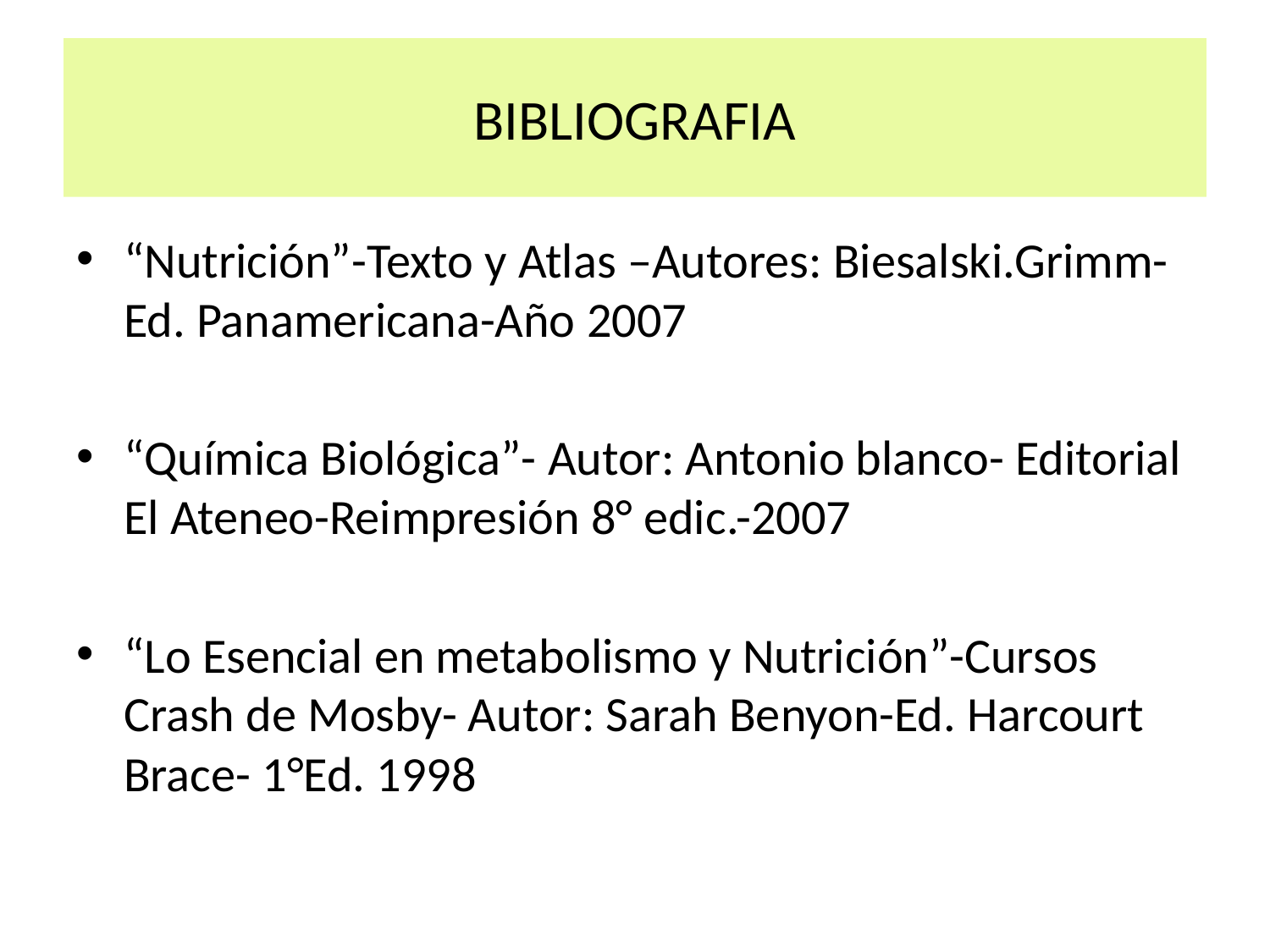

# BIBLIOGRAFIA
“Nutrición”-Texto y Atlas –Autores: Biesalski.Grimm-  Ed. Panamericana-Año 2007

“Química Biológica”- Autor: Antonio blanco- Editorial El Ateneo-Reimpresión 8° edic.-2007

“Lo Esencial en metabolismo y Nutrición”-Cursos Crash de Mosby- Autor: Sarah Benyon-Ed. Harcourt Brace- 1°Ed. 1998